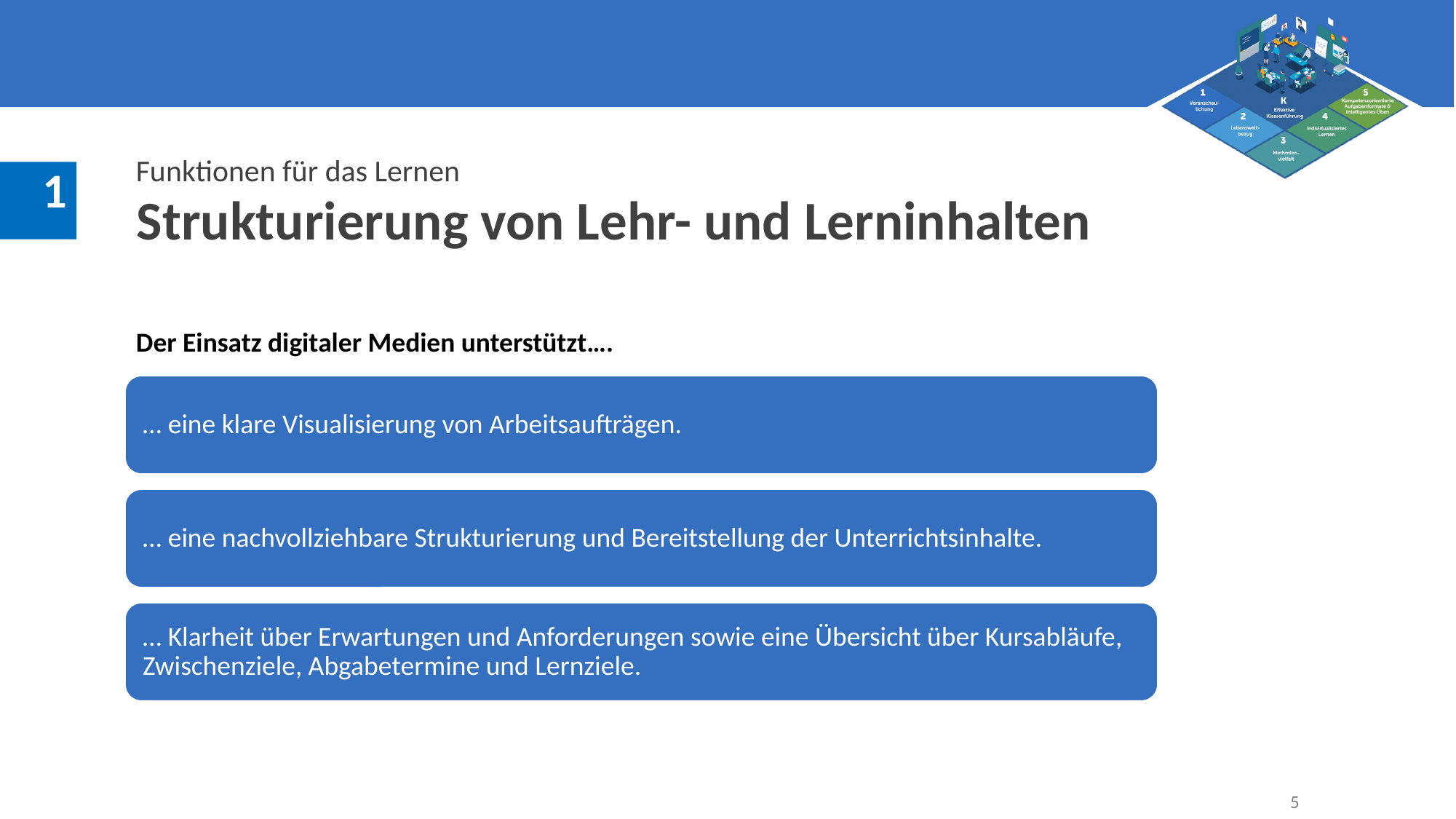

Funktionen für das Lernen
Strukturierung von Lehr- und Lerninhalten
Der Einsatz digitaler Medien unterstützt….

… eine klare Visualisierung von Arbeitsaufträgen.
… eine nachvollziehbare Strukturierung und Bereitstellung der Unterrichtsinhalte.
… Klarheit über Erwartungen und Anforderungen sowie eine Übersicht über Kursabläufe, Zwischenziele, Abgabetermine und Lernziele.
5